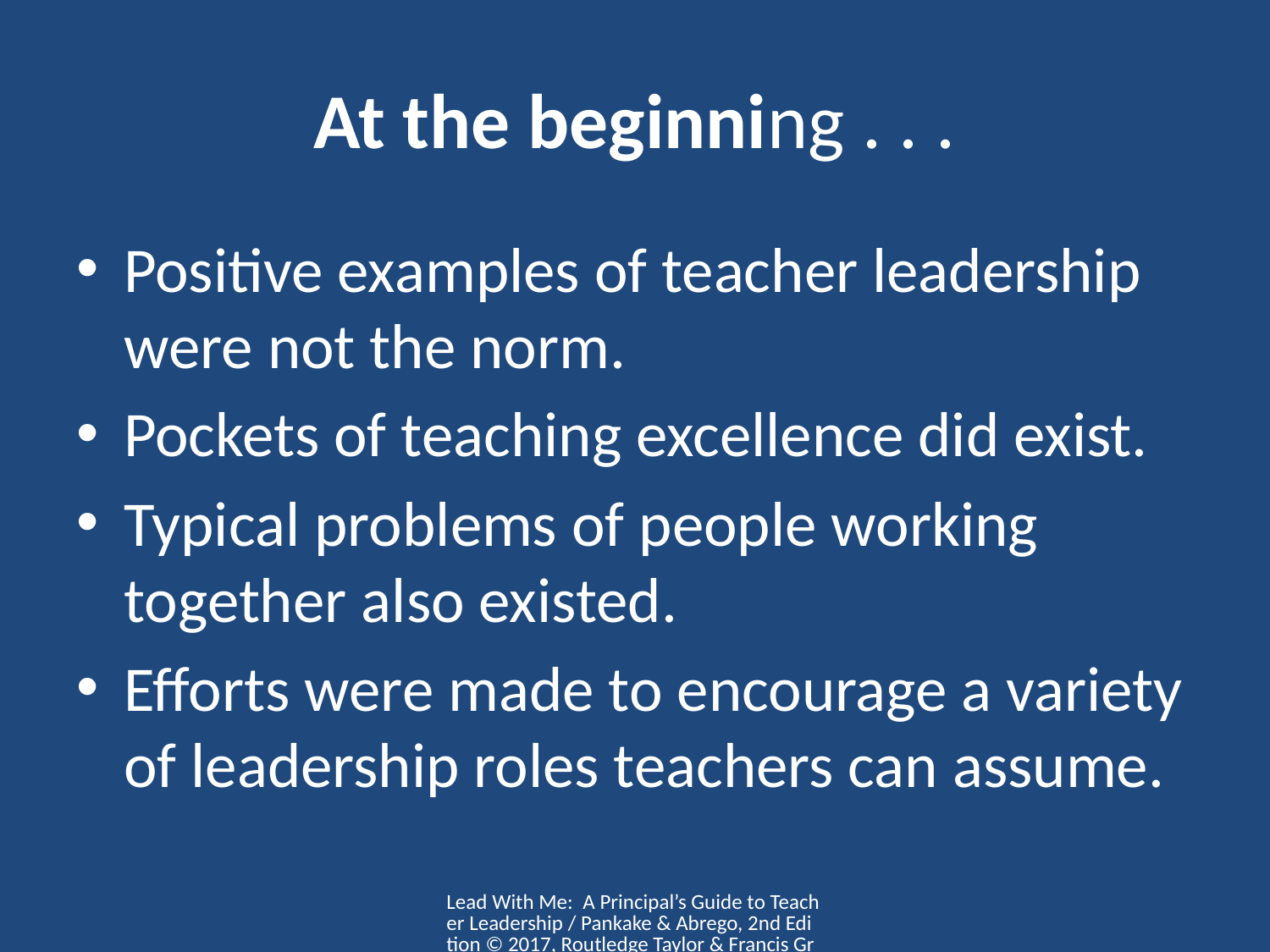

# At the beginning . . .
Positive examples of teacher leadership were not the norm.
Pockets of teaching excellence did exist.
Typical problems of people working together also existed.
Efforts were made to encourage a variety of leadership roles teachers can assume.
Lead With Me:  A Principal’s Guide to Teacher Leadership / Pankake & Abrego, 2nd Edition © 2017, Routledge Taylor & Francis Group